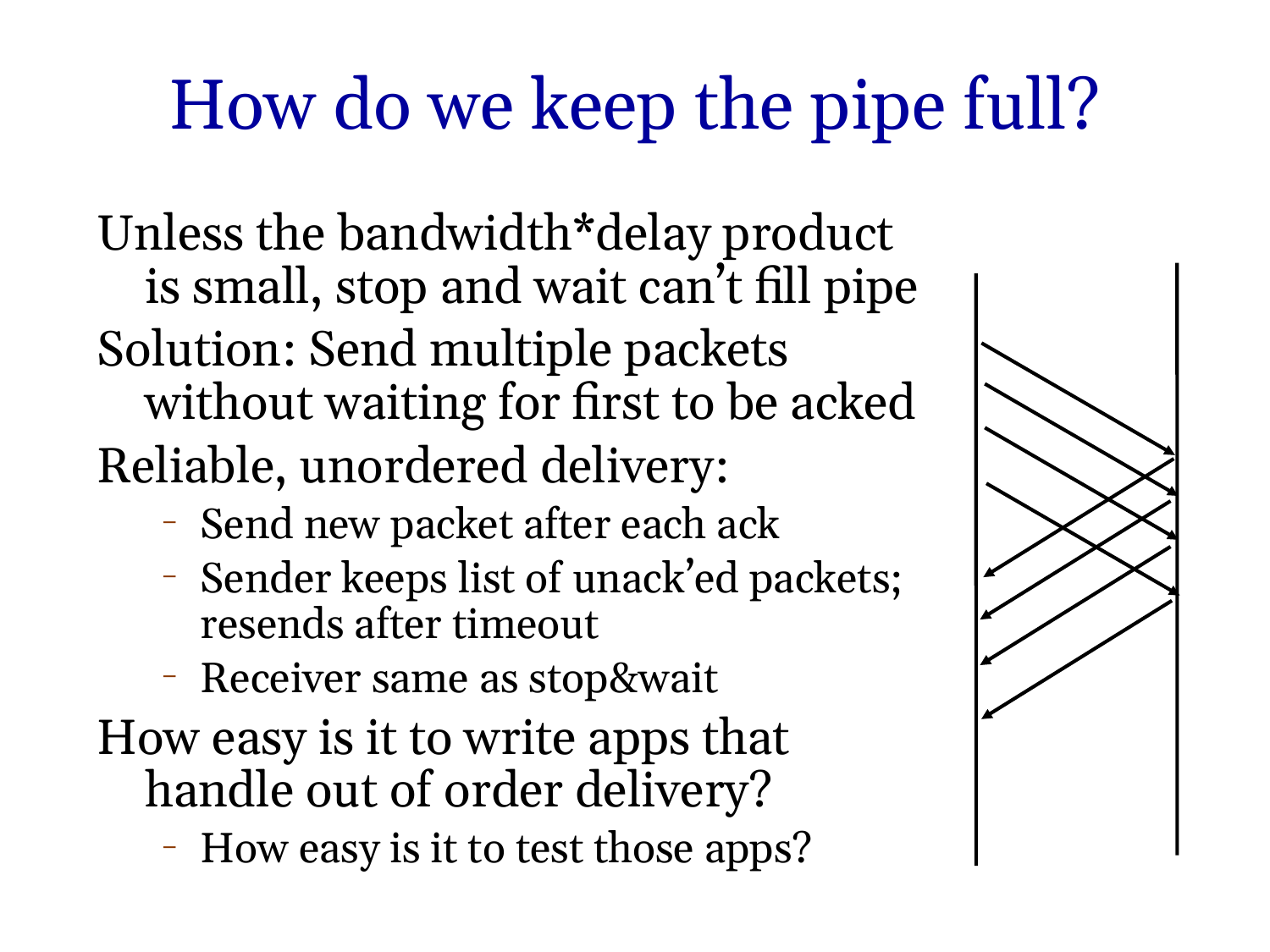

# How do we keep the pipe full?
Unless the bandwidth*delay product is small, stop and wait can’t fill pipe
Solution: Send multiple packets without waiting for first to be acked
Reliable, unordered delivery:
Send new packet after each ack
Sender keeps list of unack’ed packets; resends after timeout
Receiver same as stop&wait
How easy is it to write apps that handle out of order delivery?
How easy is it to test those apps?